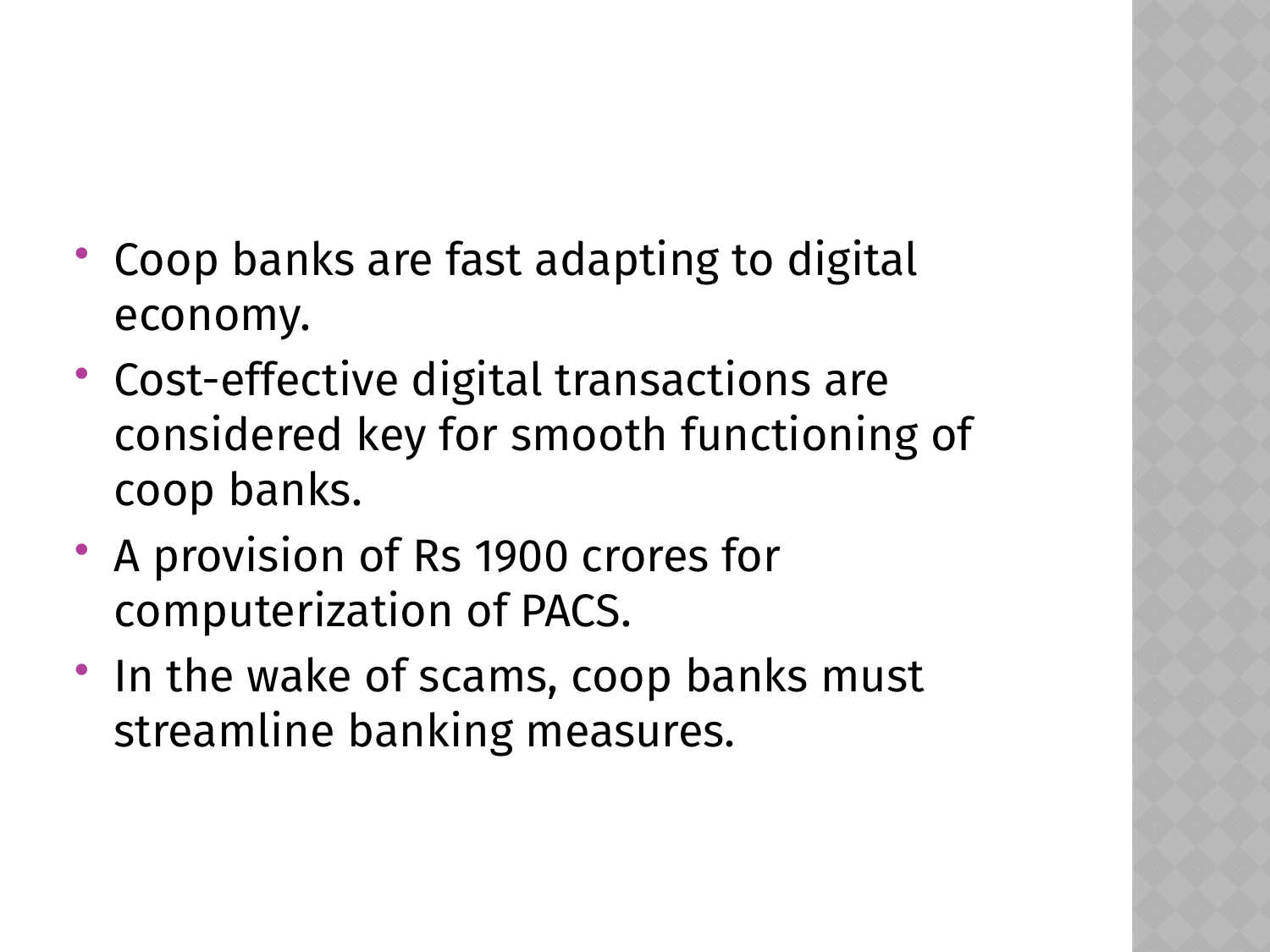

Coop banks are fast adapting to digital economy.
Cost-effective digital transactions are considered key for smooth functioning of coop banks.
A provision of Rs 1900 crores for computerization of PACS.
In the wake of scams, coop banks must streamline banking measures.